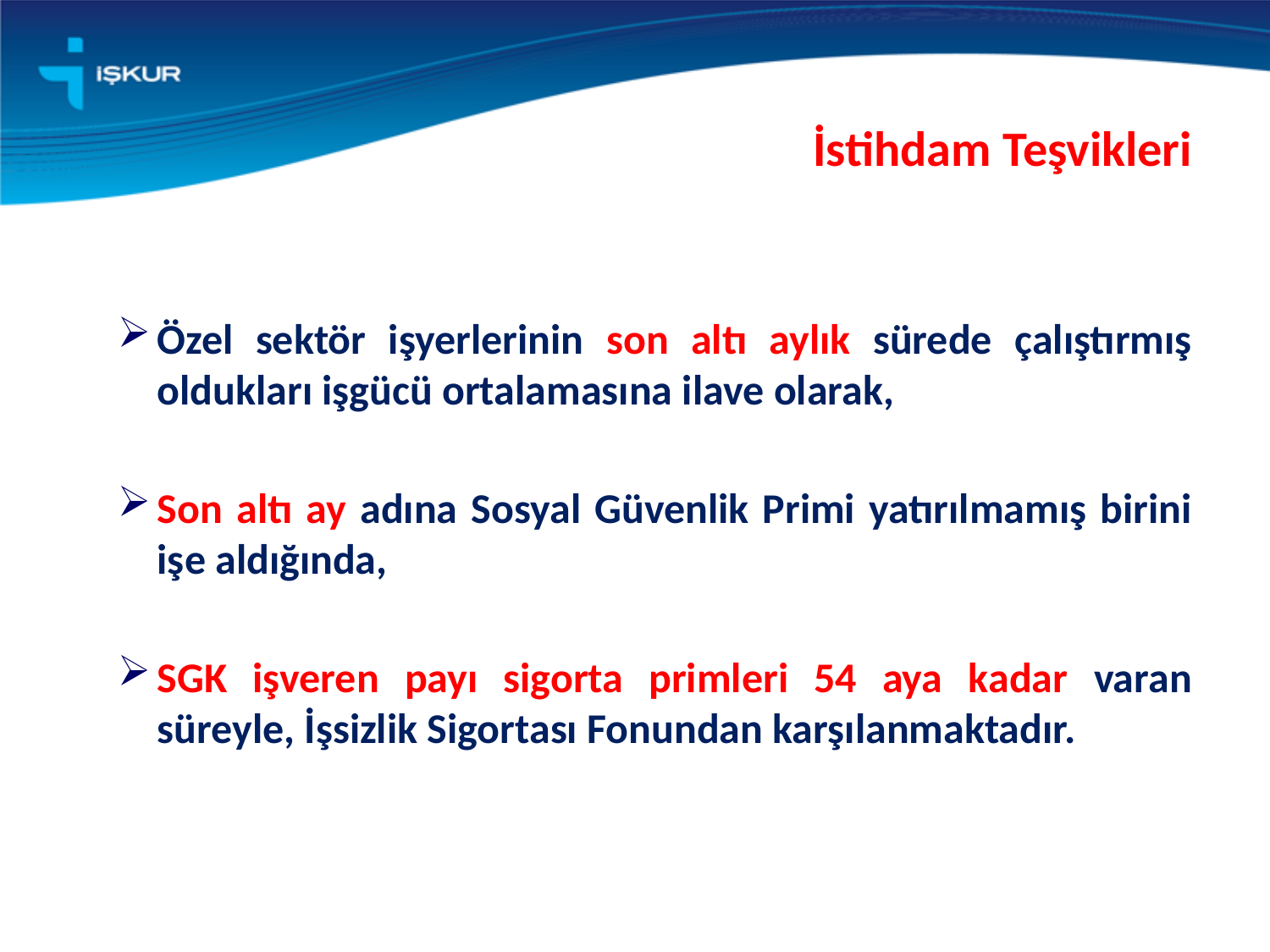

# İstihdam Teşvikleri

Özel sektör işyerlerinin son altı aylık sürede çalıştırmış oldukları işgücü ortalamasına ilave olarak,

Son altı ay adına Sosyal Güvenlik Primi yatırılmamış birini işe aldığında,

SGK işveren payı sigorta primleri 54 aya kadar varan süreyle, İşsizlik Sigortası Fonundan karşılanmaktadır.